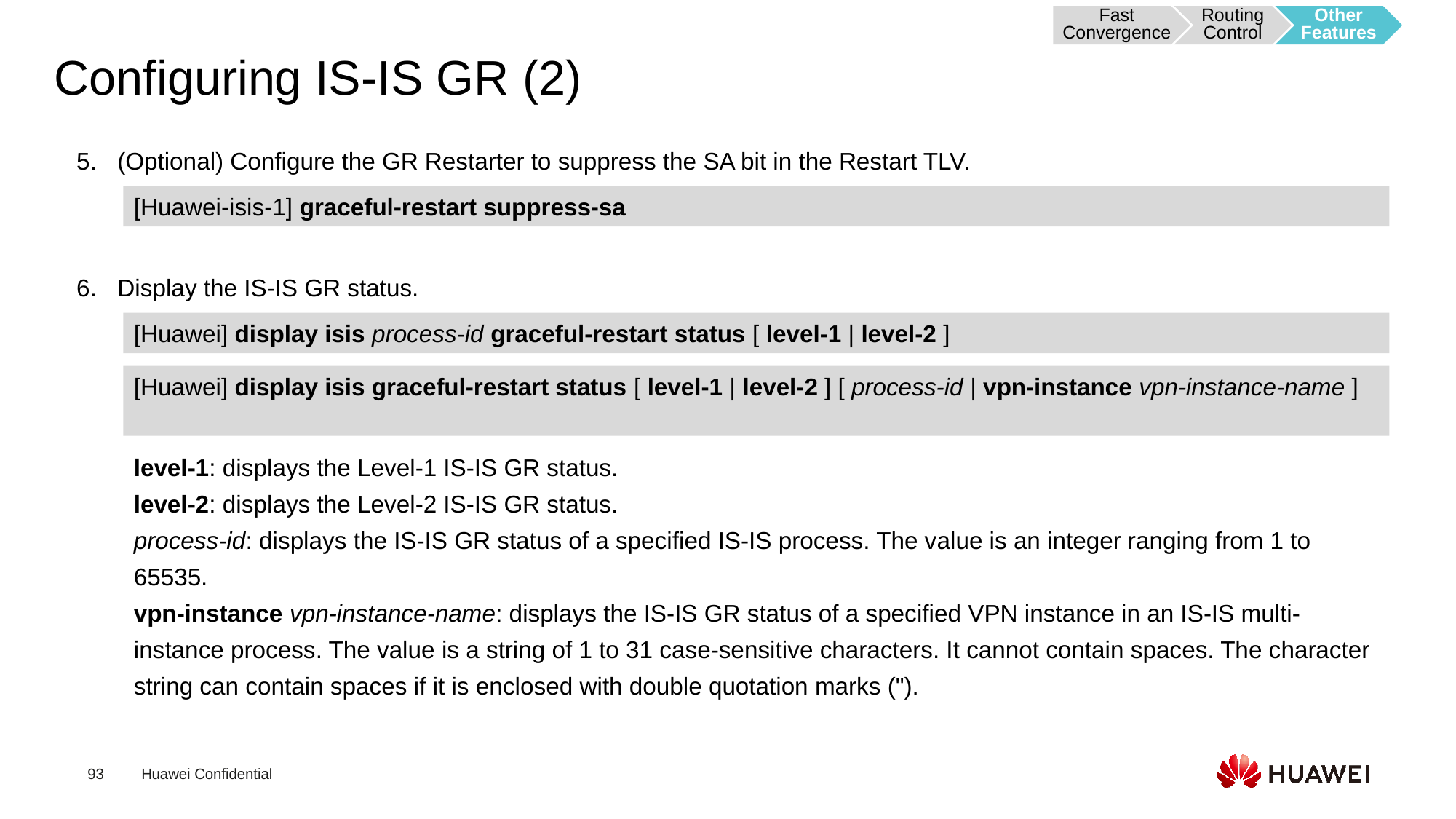

Fast Convergence
Routing Control
Other Features
# Configuring IS-IS GR (2)
(Optional) Configure the GR Restarter to suppress the SA bit in the Restart TLV.
[Huawei-isis-1] graceful-restart suppress-sa
Display the IS-IS GR status.
[Huawei] display isis process-id graceful-restart status [ level-1 | level-2 ]
[Huawei] display isis graceful-restart status [ level-1 | level-2 ] [ process-id | vpn-instance vpn-instance-name ]
level-1: displays the Level-1 IS-IS GR status.
level-2: displays the Level-2 IS-IS GR status.
process-id: displays the IS-IS GR status of a specified IS-IS process. The value is an integer ranging from 1 to 65535.
vpn-instance vpn-instance-name: displays the IS-IS GR status of a specified VPN instance in an IS-IS multi-instance process. The value is a string of 1 to 31 case-sensitive characters. It cannot contain spaces. The character string can contain spaces if it is enclosed with double quotation marks (").